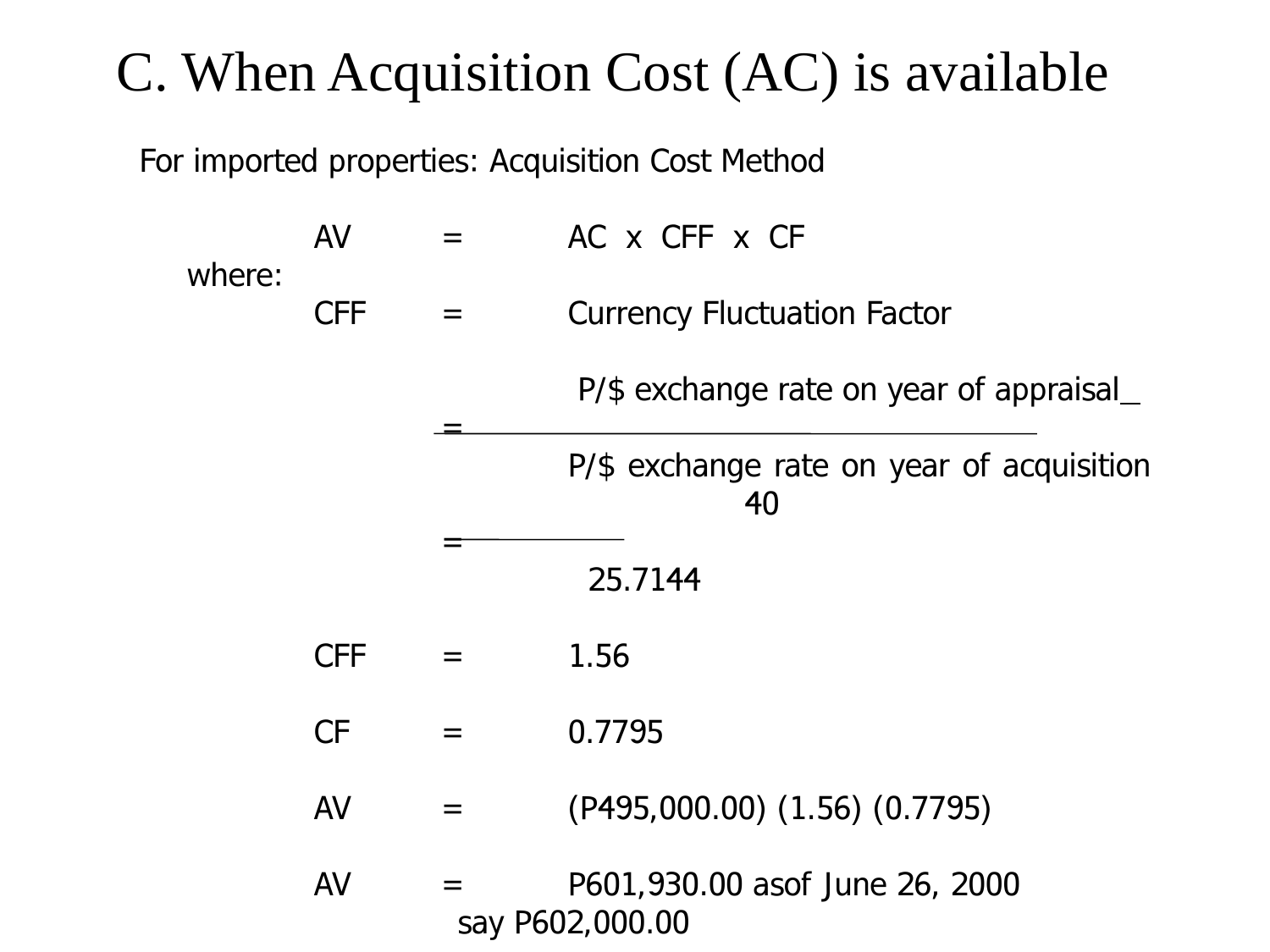

C. When Acquisition Cost (AC) is available
For imported properties: Acquisition Cost Method

		AV	=	AC  x  CFF  x  CF
	where:
		CFF	=	Currency Fluctuation Factor

				 P/$ exchange rate on year of appraisal
			=
				P/$ exchange rate on year of acquisition				     40
 			=
				  25.7144

		CFF	=	1.56

		CF	=	0.7795

		AV	=	(P495,000.00) (1.56) (0.7795)

		AV	=	P601,930.00 asof June 26, 2000
                                say P602,000.00